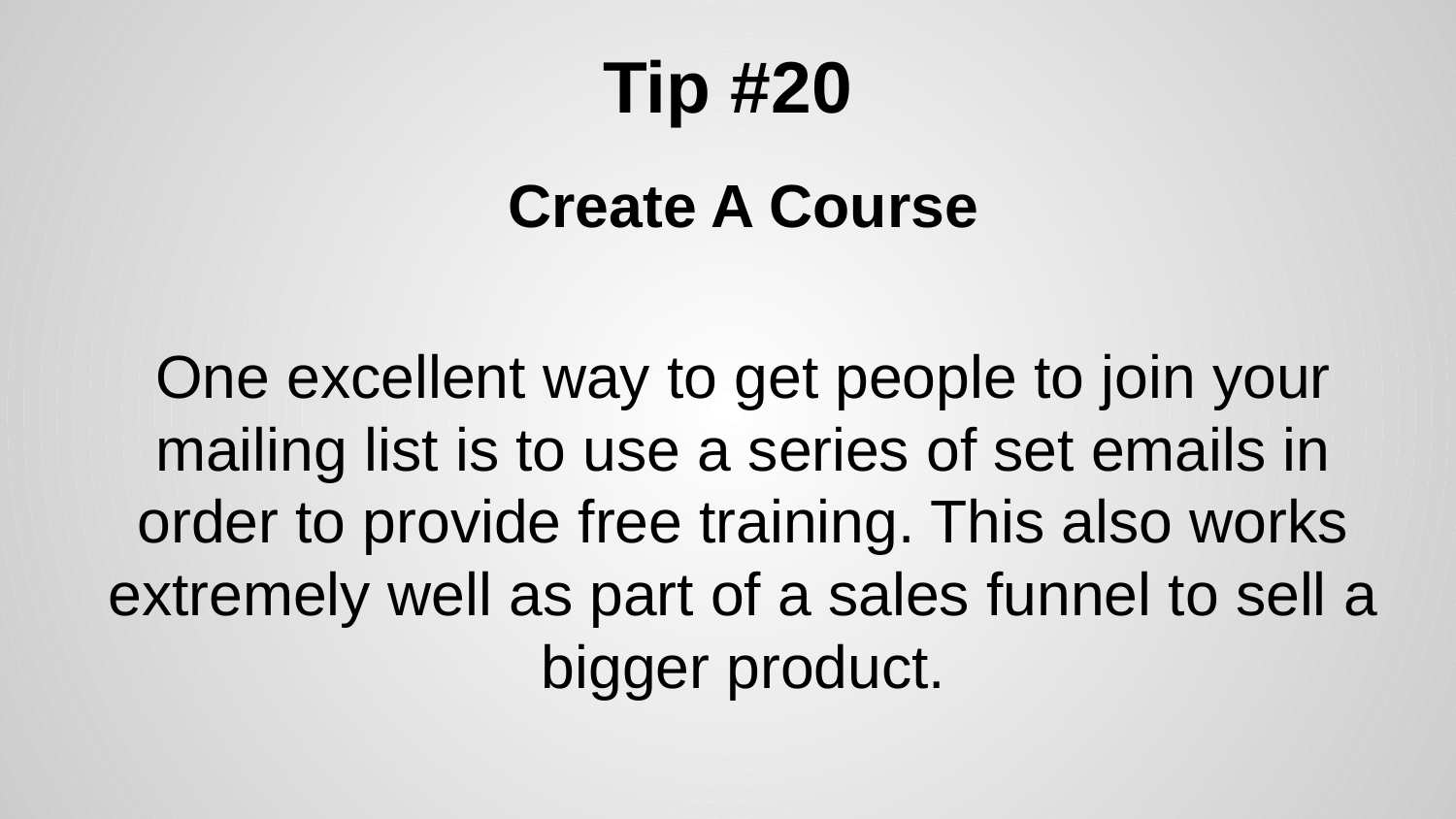

# Tip #20

Create A Course

One excellent way to get people to join your mailing list is to use a series of set emails in order to provide free training. This also works extremely well as part of a sales funnel to sell a bigger product.